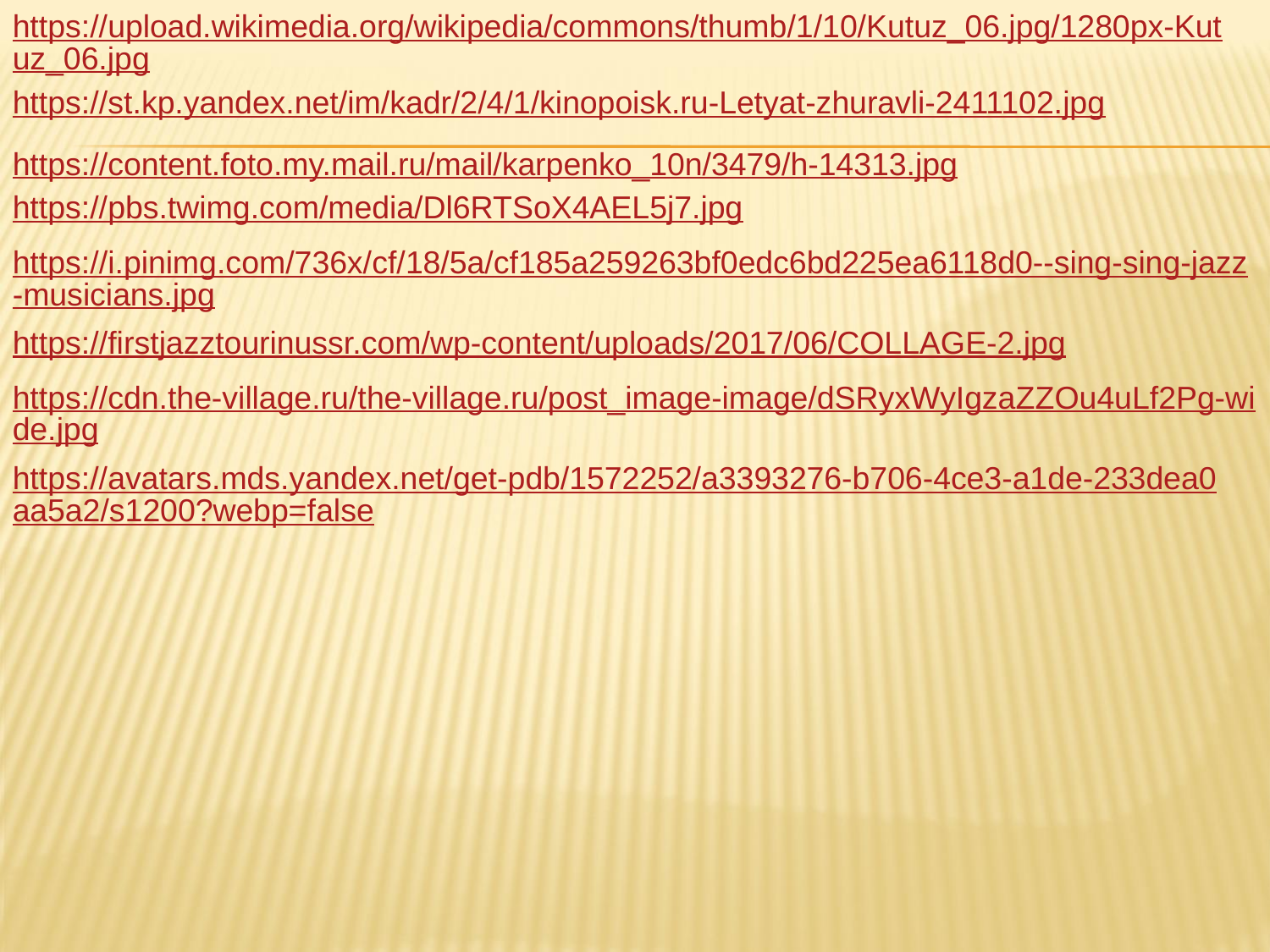

https://upload.wikimedia.org/wikipedia/commons/thumb/1/10/Kutuz_06.jpg/1280px-Kutuz_06.jpg

https://st.kp.yandex.net/im/kadr/2/4/1/kinopoisk.ru-Letyat-zhuravli-2411102.jpg

https://content.foto.my.mail.ru/mail/karpenko_10n/3479/h-14313.jpg

https://pbs.twimg.com/media/Dl6RTSoX4AEL5j7.jpg

https://i.pinimg.com/736x/cf/18/5a/cf185a259263bf0edc6bd225ea6118d0--sing-sing-jazz-musicians.jpg
https://firstjazztourinussr.com/wp-content/uploads/2017/06/COLLAGE-2.jpg

https://cdn.the-village.ru/the-village.ru/post_image-image/dSRyxWyIgzaZZOu4uLf2Pg-wide.jpg

https://avatars.mds.yandex.net/get-pdb/1572252/a3393276-b706-4ce3-a1de-233dea0aa5a2/s1200?webp=false